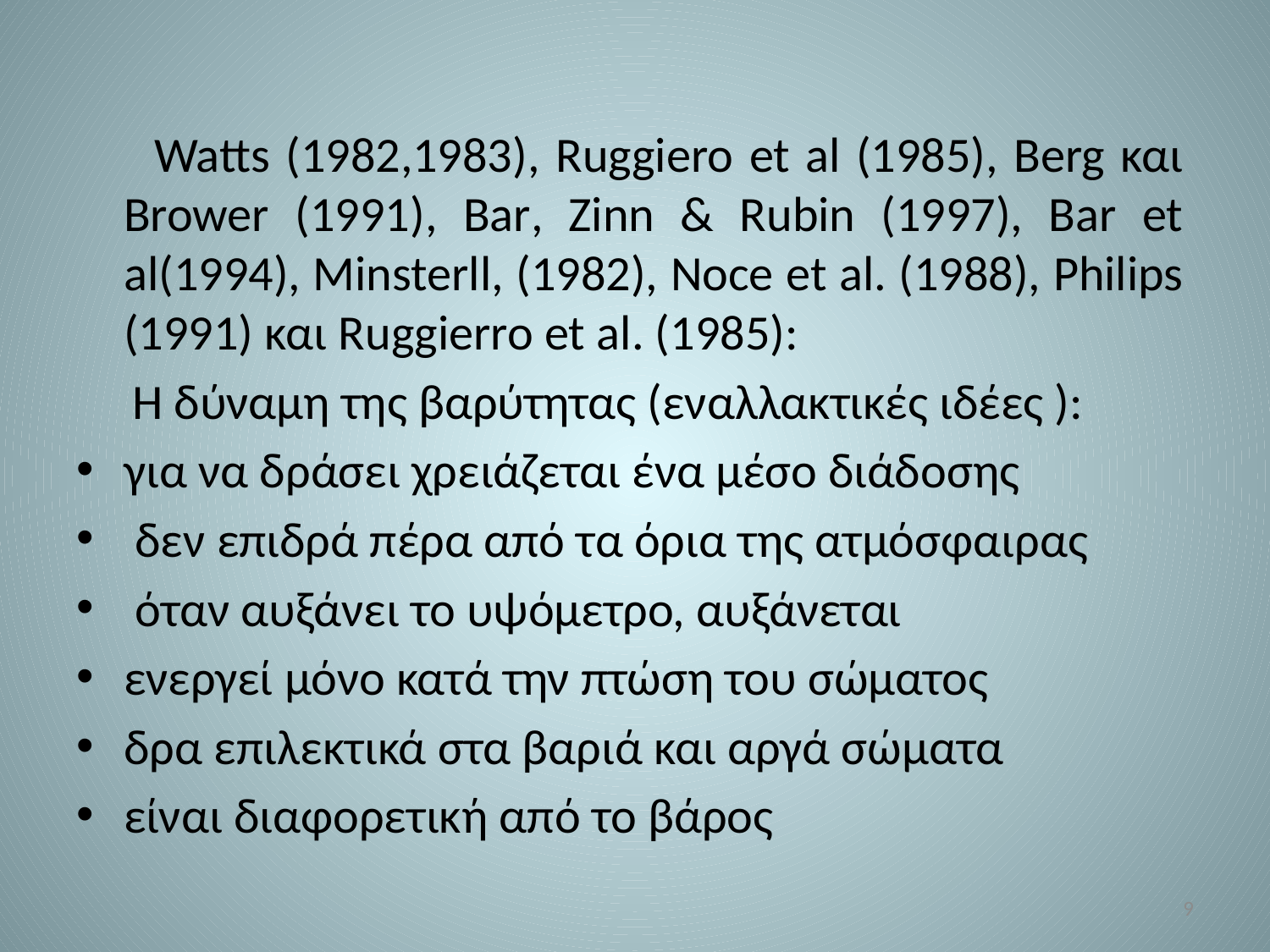

Watts (1982,1983), Ruggiero et al (1985), Berg και Brower (1991), Bar, Zinn & Rubin (1997), Bar et al(1994), Minsterll, (1982), Noce et al. (1988), Philips (1991) και Ruggierro et al. (1985):
     Η δύναμη της βαρύτητας (εναλλακτικές ιδέες ):
για να δράσει χρειάζεται ένα μέσο διάδοσης
 δεν επιδρά πέρα από τα όρια της ατμόσφαιρας
 όταν αυξάνει το υψόμετρο, αυξάνεται
ενεργεί μόνο κατά την πτώση του σώματος
δρα επιλεκτικά στα βαριά και αργά σώματα
είναι διαφορετική από το βάρος

9